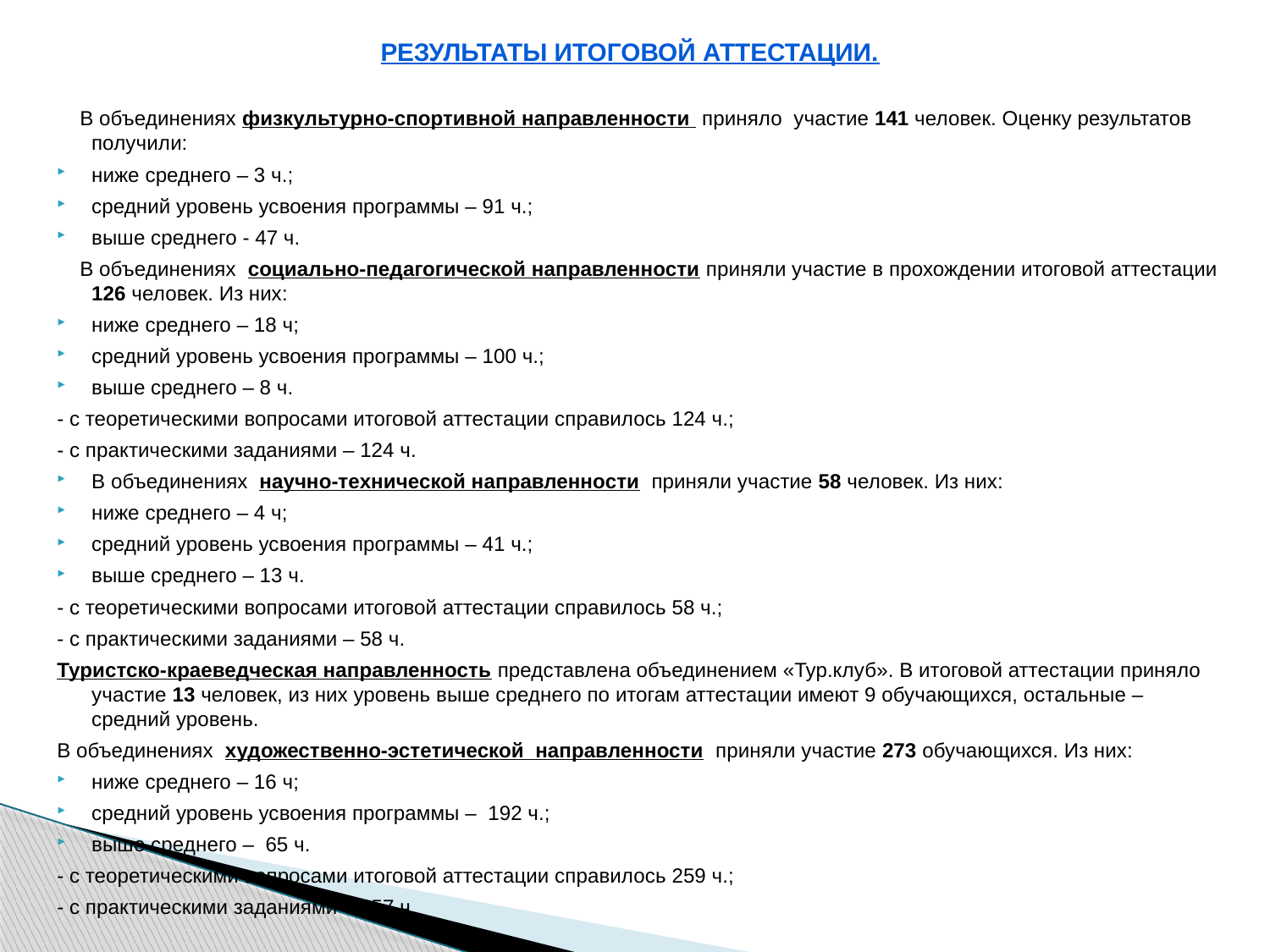

# Результаты итоговой аттестации.
    В объединениях физкультурно-спортивной направленности  приняло  участие 141 человек. Оценку результатов получили:
ниже среднего – 3 ч.;
средний уровень усвоения программы – 91 ч.;
выше среднего - 47 ч.
    В объединениях  социально-педагогической направленности приняли участие в прохождении итоговой аттестации  126 человек. Из них:
ниже среднего – 18 ч;
средний уровень усвоения программы – 100 ч.;
выше среднего – 8 ч.
- с теоретическими вопросами итоговой аттестации справилось 124 ч.;
- с практическими заданиями – 124 ч.
В объединениях  научно-технической направленности  приняли участие 58 человек. Из них:
ниже среднего – 4 ч;
средний уровень усвоения программы – 41 ч.;
выше среднего – 13 ч.
- с теоретическими вопросами итоговой аттестации справилось 58 ч.;
- с практическими заданиями – 58 ч.
Туристско-краеведческая направленность представлена объединением «Тур.клуб». В итоговой аттестации приняло участие 13 человек, из них уровень выше среднего по итогам аттестации имеют 9 обучающихся, остальные – средний уровень.
В объединениях  художественно-эстетической  направленности  приняли участие 273 обучающихся. Из них:
ниже среднего – 16 ч;
средний уровень усвоения программы –  192 ч.;
выше среднего –  65 ч.
- с теоретическими вопросами итоговой аттестации справилось 259 ч.;
- с практическими заданиями – 257 ч.